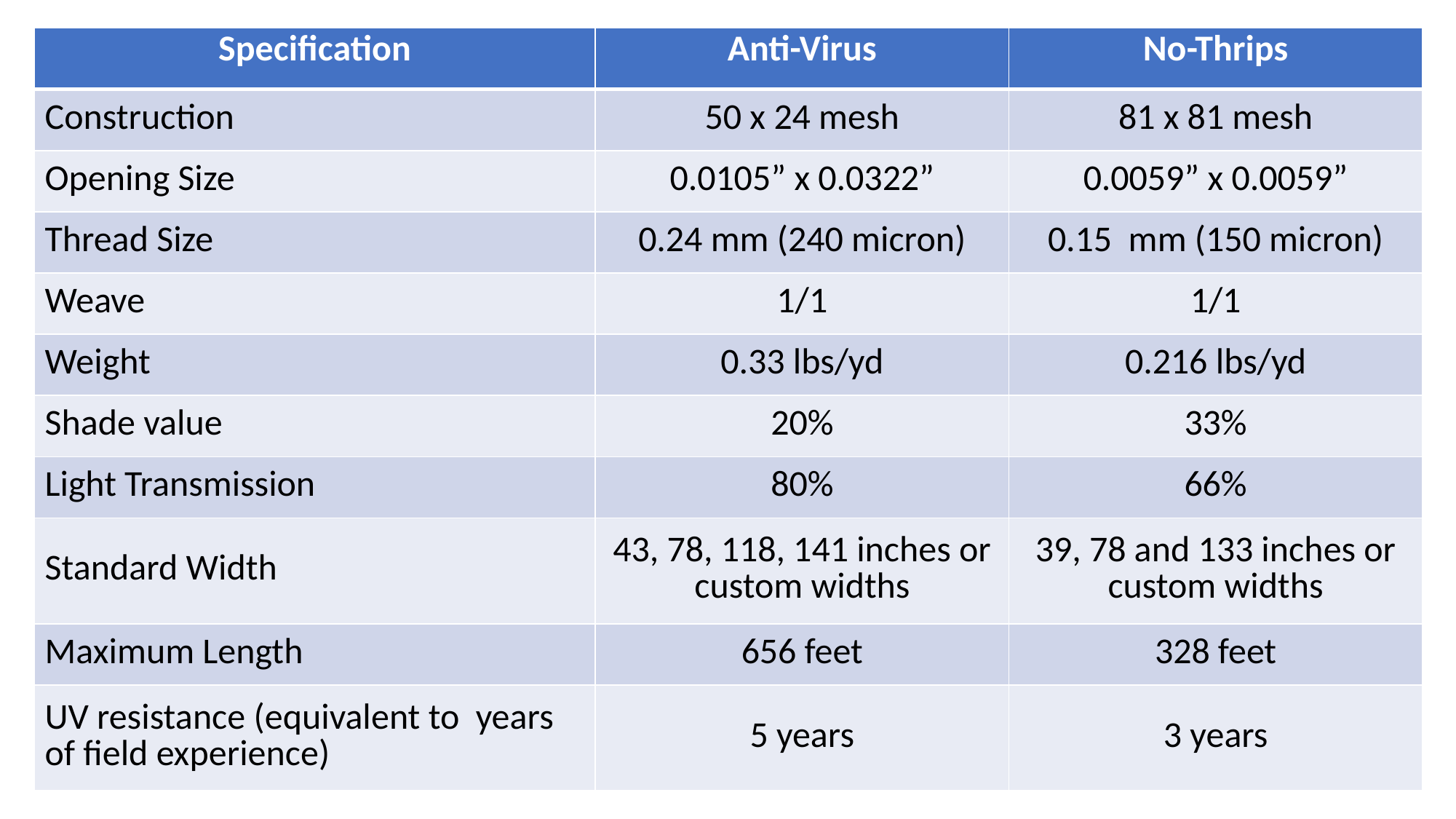

| Specification | Anti-Virus | No-Thrips |
| --- | --- | --- |
| Construction | 50 x 24 mesh | 81 x 81 mesh |
| Opening Size | 0.0105” x 0.0322” | 0.0059” x 0.0059” |
| Thread Size | 0.24 mm (240 micron) | 0.15 mm (150 micron) |
| Weave | 1/1 | 1/1 |
| Weight | 0.33 lbs/yd | 0.216 lbs/yd |
| Shade value | 20% | 33% |
| Light Transmission | 80% | 66% |
| Standard Width | 43, 78, 118, 141 inches or custom widths | 39, 78 and 133 inches or custom widths |
| Maximum Length | 656 feet | 328 feet |
| UV resistance (equivalent to years of field experience) | 5 years | 3 years |